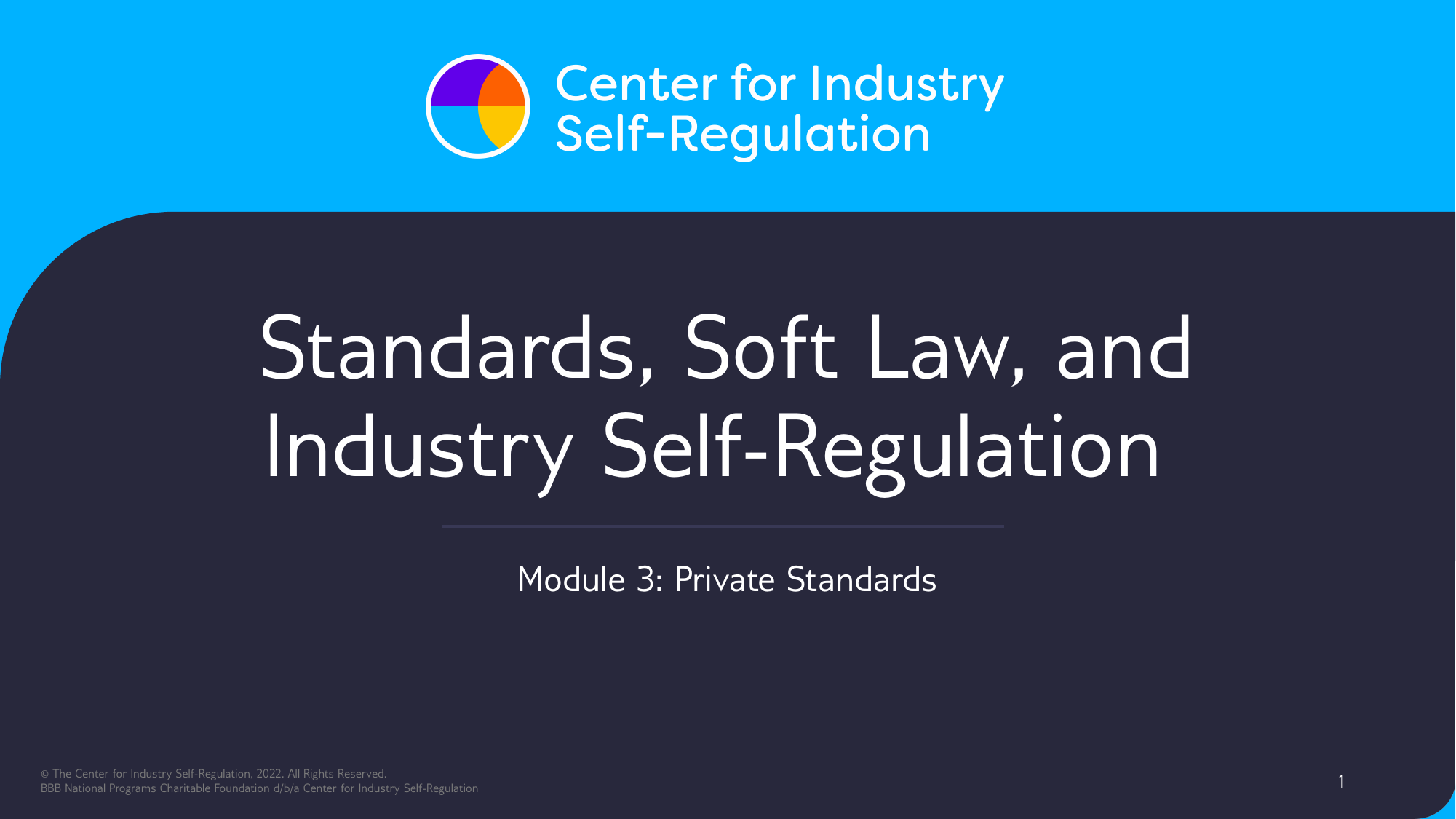

# Standards, Soft Law, and Industry Self-Regulation ​
Module 3: Private Standards
1